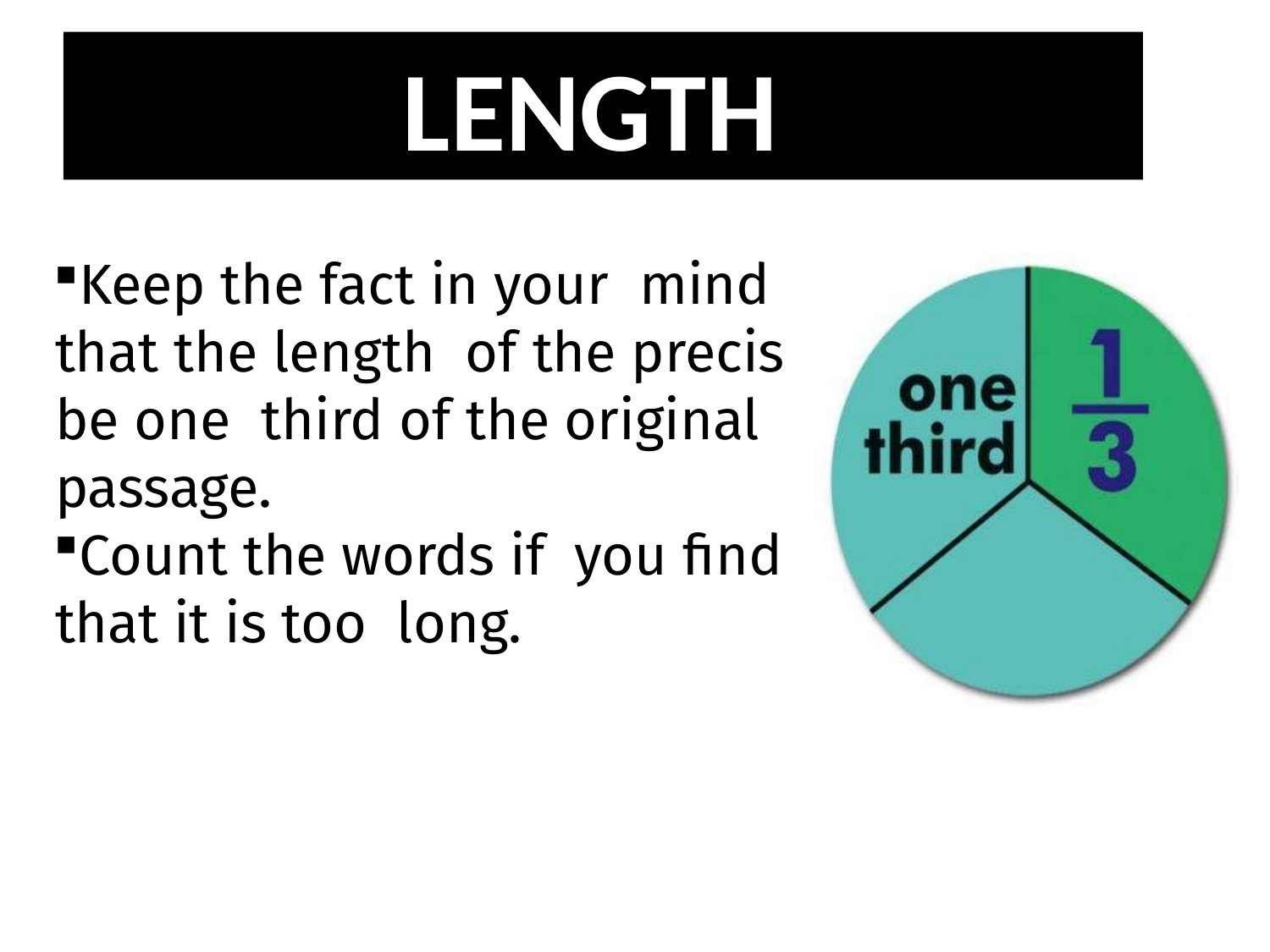

LENGTH

Keep the fact in your  mind	that the length  of the precis be one  third of the original  passage.
Count the words if  you find that it is too  long.